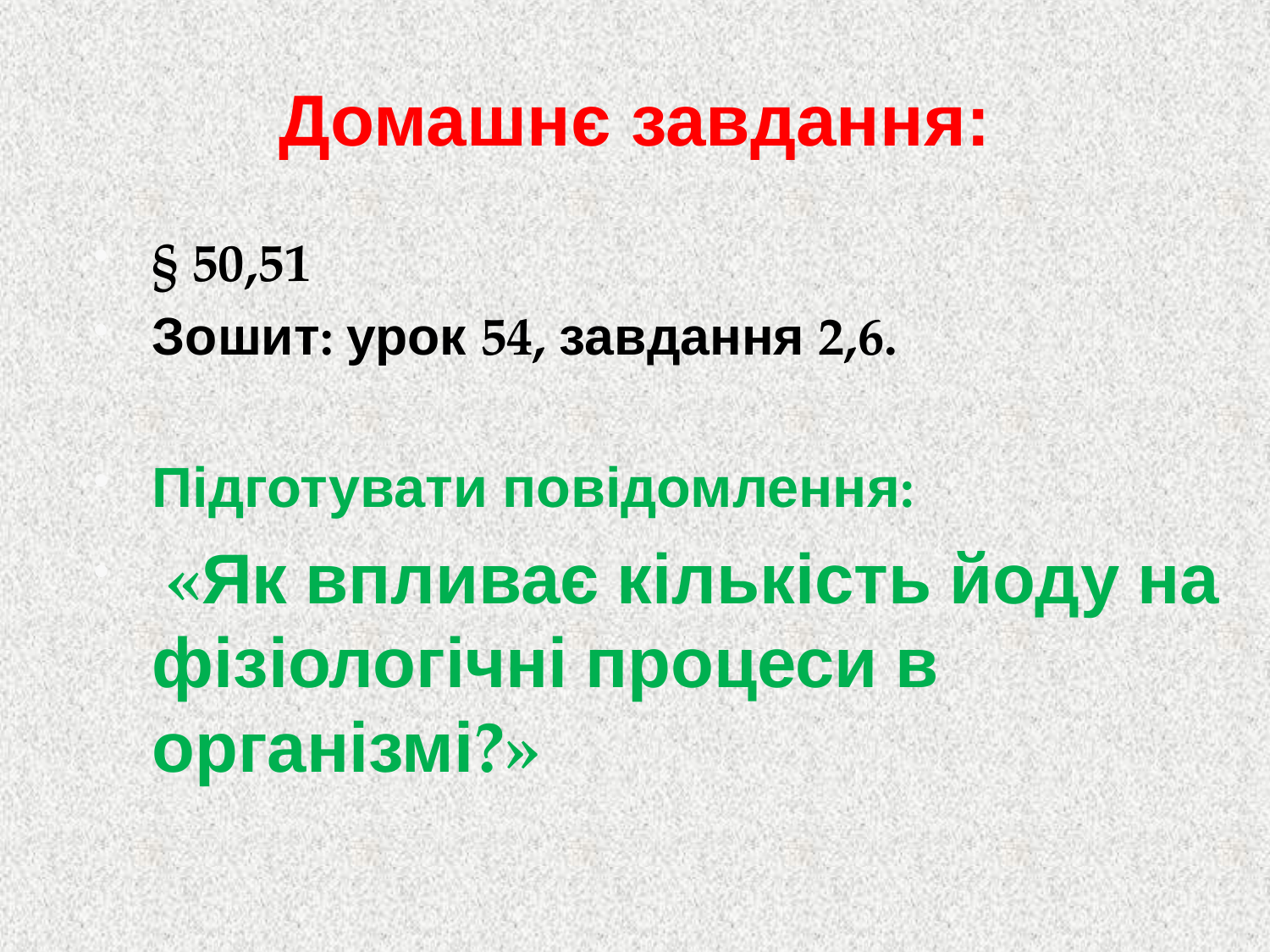

# Домашнє завдання:
§ 50,51
Зошит: урок 54, завдання 2,6.

Підготувати повідомлення:
 «Як впливає кількість йоду на фізіологічні процеси в організмі?»